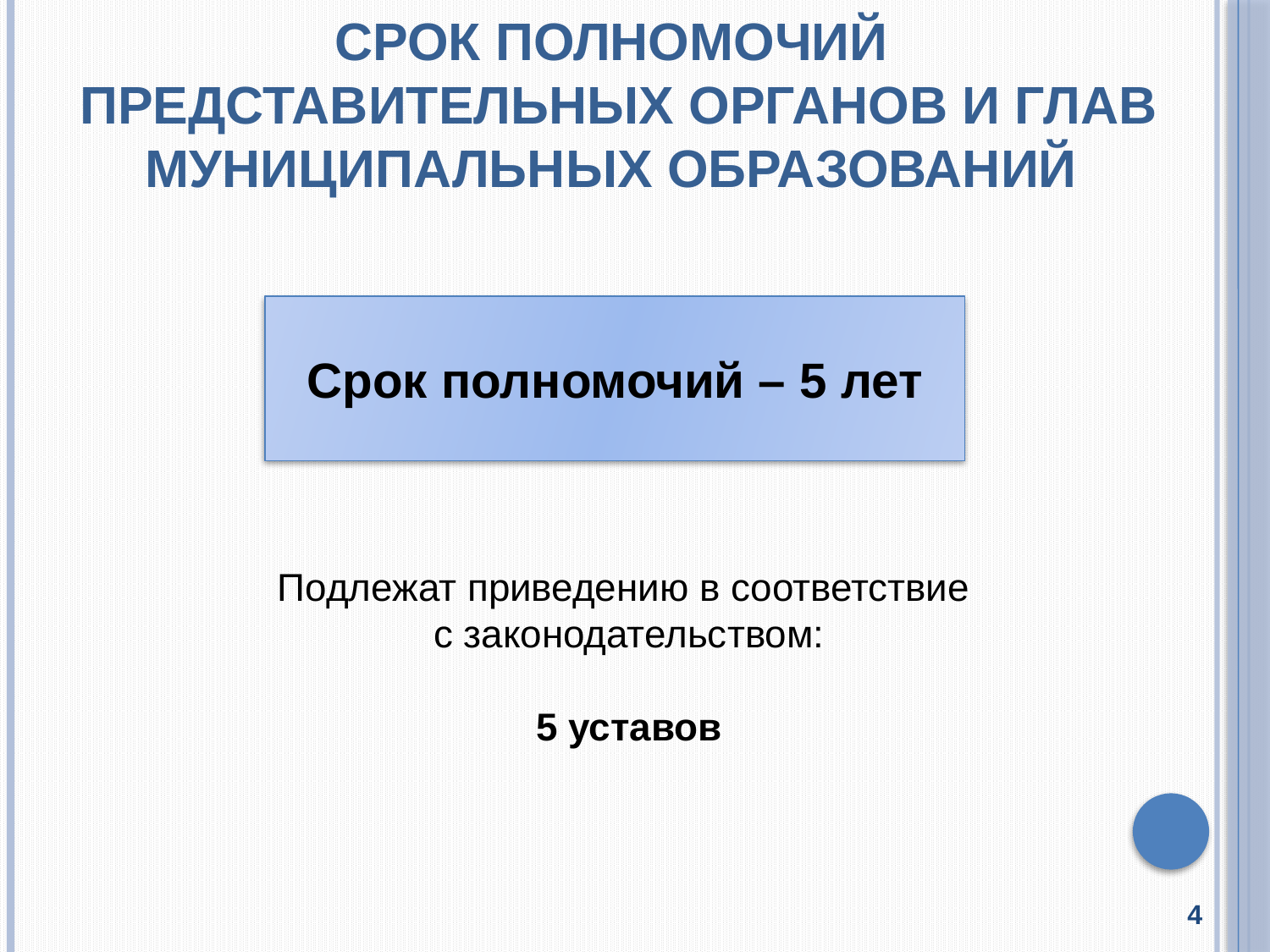

# Срок полномочий представительных органов и глав муниципальных образований

Срок полномочий – 5 лет

Подлежат приведению в соответствие
с законодательством:

5 уставов

 4